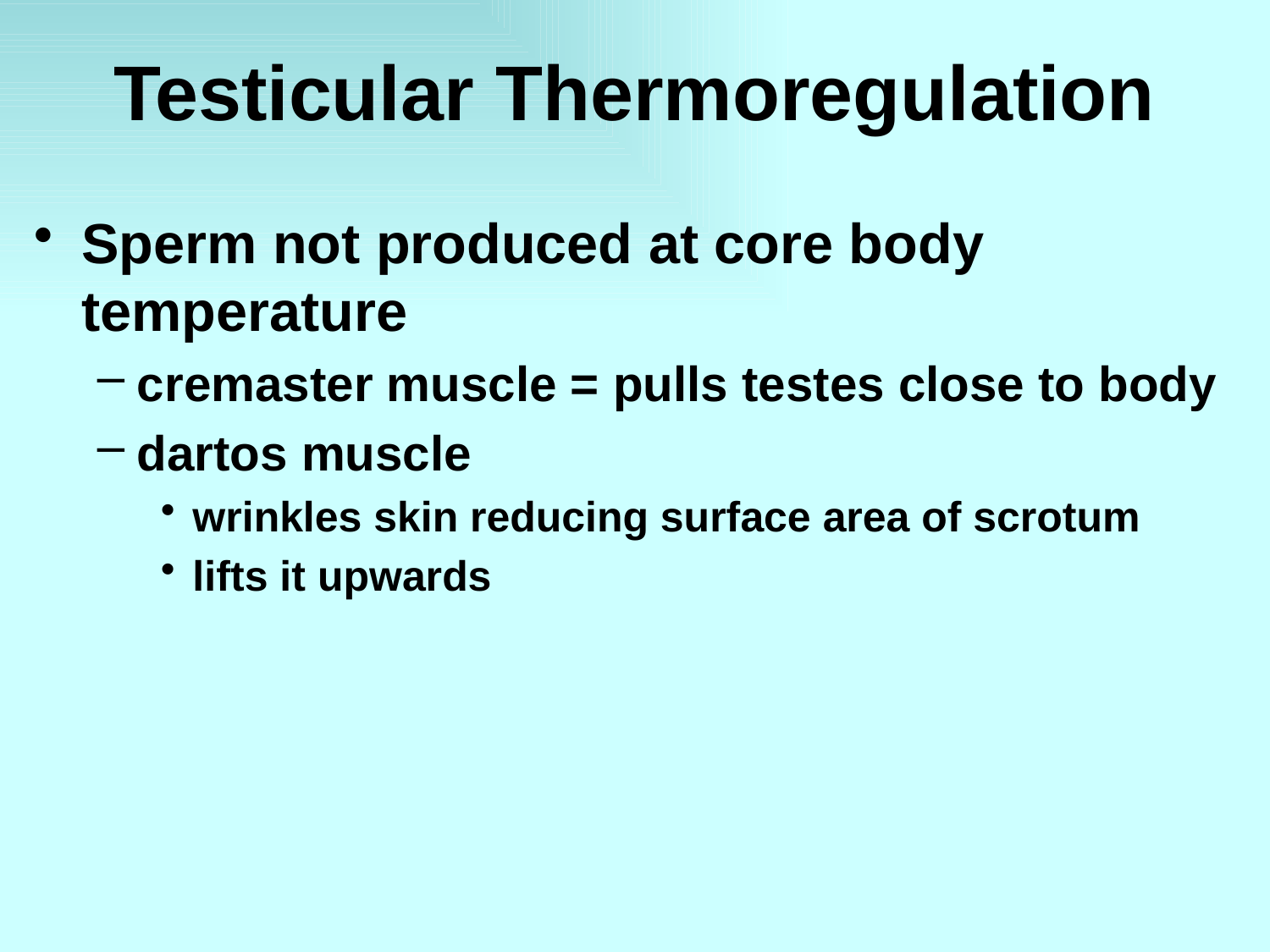

# Testicular Thermoregulation
Sperm not produced at core body temperature
cremaster muscle = pulls testes close to body
dartos muscle
wrinkles skin reducing surface area of scrotum
lifts it upwards